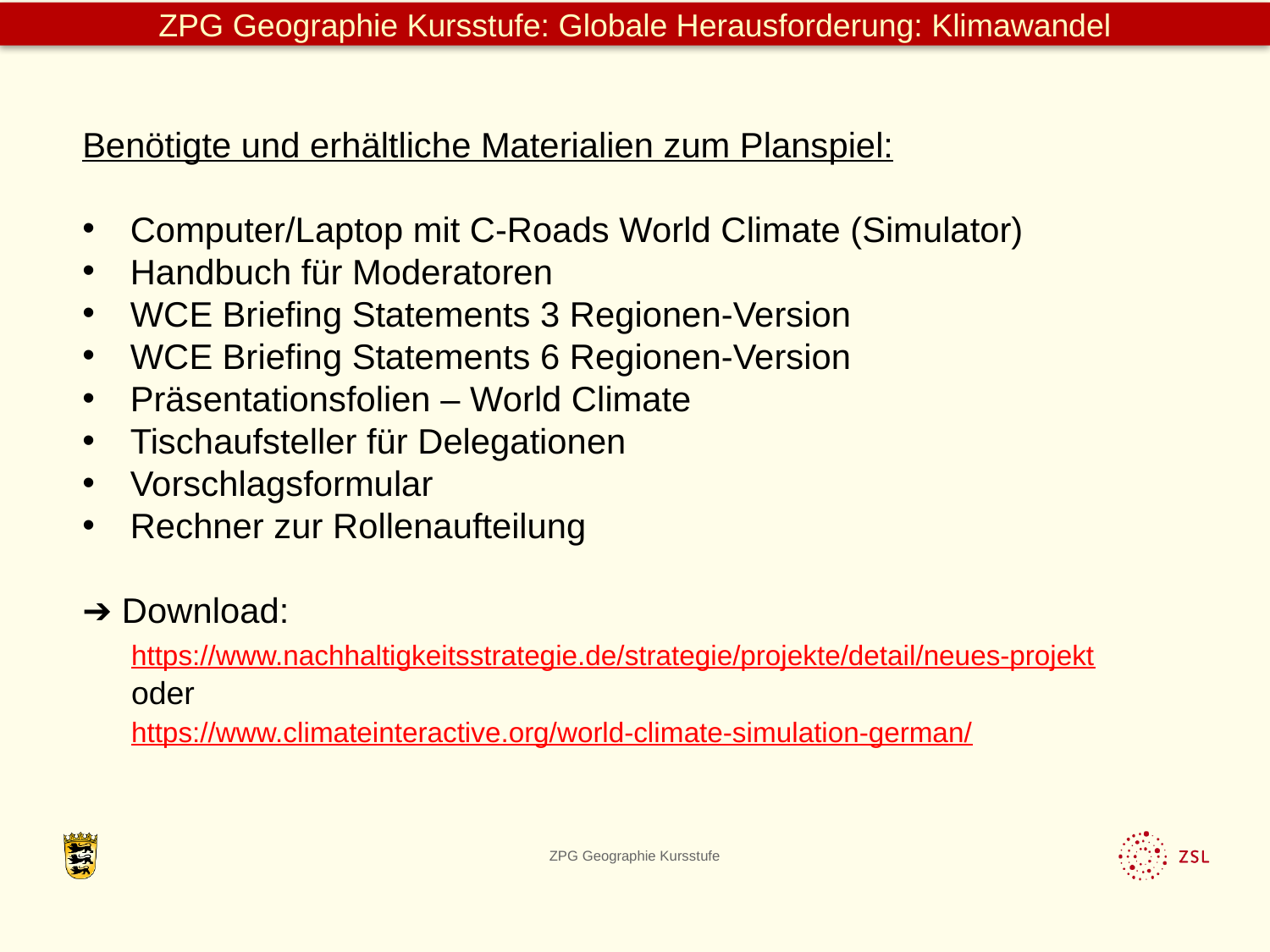

Benötigte und erhältliche Materialien zum Planspiel:

Computer/Laptop mit C-Roads World Climate (Simulator)
Handbuch für Moderatoren
WCE Briefing Statements 3 Regionen-Version
WCE Briefing Statements 6 Regionen-Version
Präsentationsfolien – World Climate
Tischaufsteller für Delegationen
Vorschlagsformular
Rechner zur Rollenaufteilung
➔ Download:
	https://www.nachhaltigkeitsstrategie.de/strategie/projekte/detail/neues-projekt
	oder
	https://www.climateinteractive.org/world-climate-simulation-german/